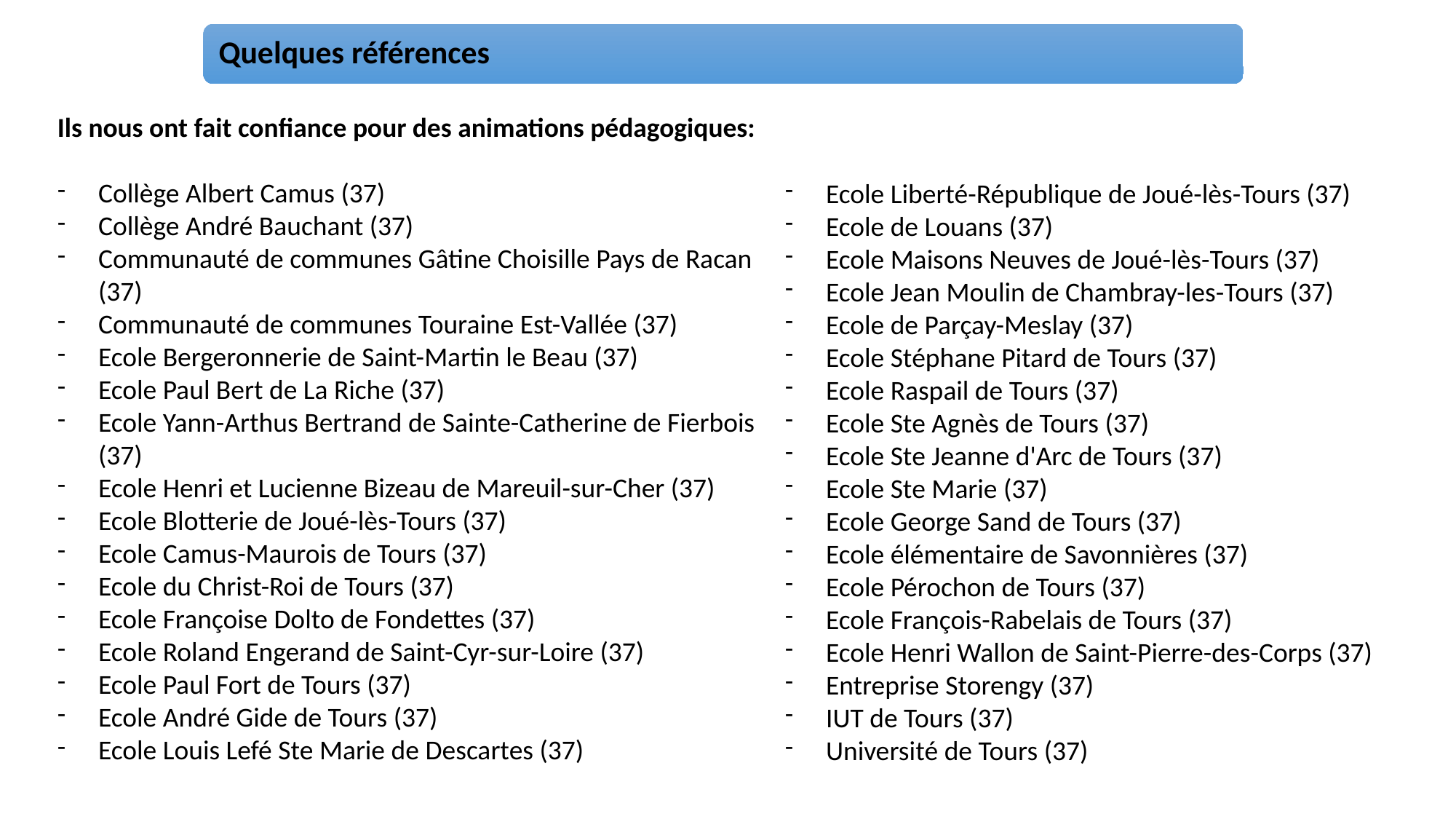

Quelques références
Ils nous ont fait confiance pour des animations pédagogiques:

Collège Albert Camus (37)
Collège André Bauchant (37)
Communauté de communes Gâtine Choisille Pays de Racan (37)
Communauté de communes Touraine Est-Vallée (37)
Ecole Bergeronnerie de Saint-Martin le Beau (37)
Ecole Paul Bert de La Riche (37)
Ecole Yann-Arthus Bertrand de Sainte-Catherine de Fierbois (37)
Ecole Henri et Lucienne Bizeau de Mareuil-sur-Cher (37)
Ecole Blotterie de Joué-lès-Tours (37)
Ecole Camus-Maurois de Tours (37)
Ecole du Christ-Roi de Tours (37)
Ecole Françoise Dolto de Fondettes (37)
Ecole Roland Engerand de Saint-Cyr-sur-Loire (37)
Ecole Paul Fort de Tours (37)
Ecole André Gide de Tours (37)
Ecole Louis Lefé Ste Marie de Descartes (37)
Ecole Liberté-République de Joué-lès-Tours (37)
Ecole de Louans (37)
Ecole Maisons Neuves de Joué-lès-Tours (37)
Ecole Jean Moulin de Chambray-les-Tours (37)
Ecole de Parçay-Meslay (37)
Ecole Stéphane Pitard de Tours (37)
Ecole Raspail de Tours (37)
Ecole Ste Agnès de Tours (37)
Ecole Ste Jeanne d'Arc de Tours (37)
Ecole Ste Marie (37)
Ecole George Sand de Tours (37)
Ecole élémentaire de Savonnières (37)
Ecole Pérochon de Tours (37)
Ecole François-Rabelais de Tours (37)
Ecole Henri Wallon de Saint-Pierre-des-Corps (37)
Entreprise Storengy (37)
IUT de Tours (37)
Université de Tours (37)